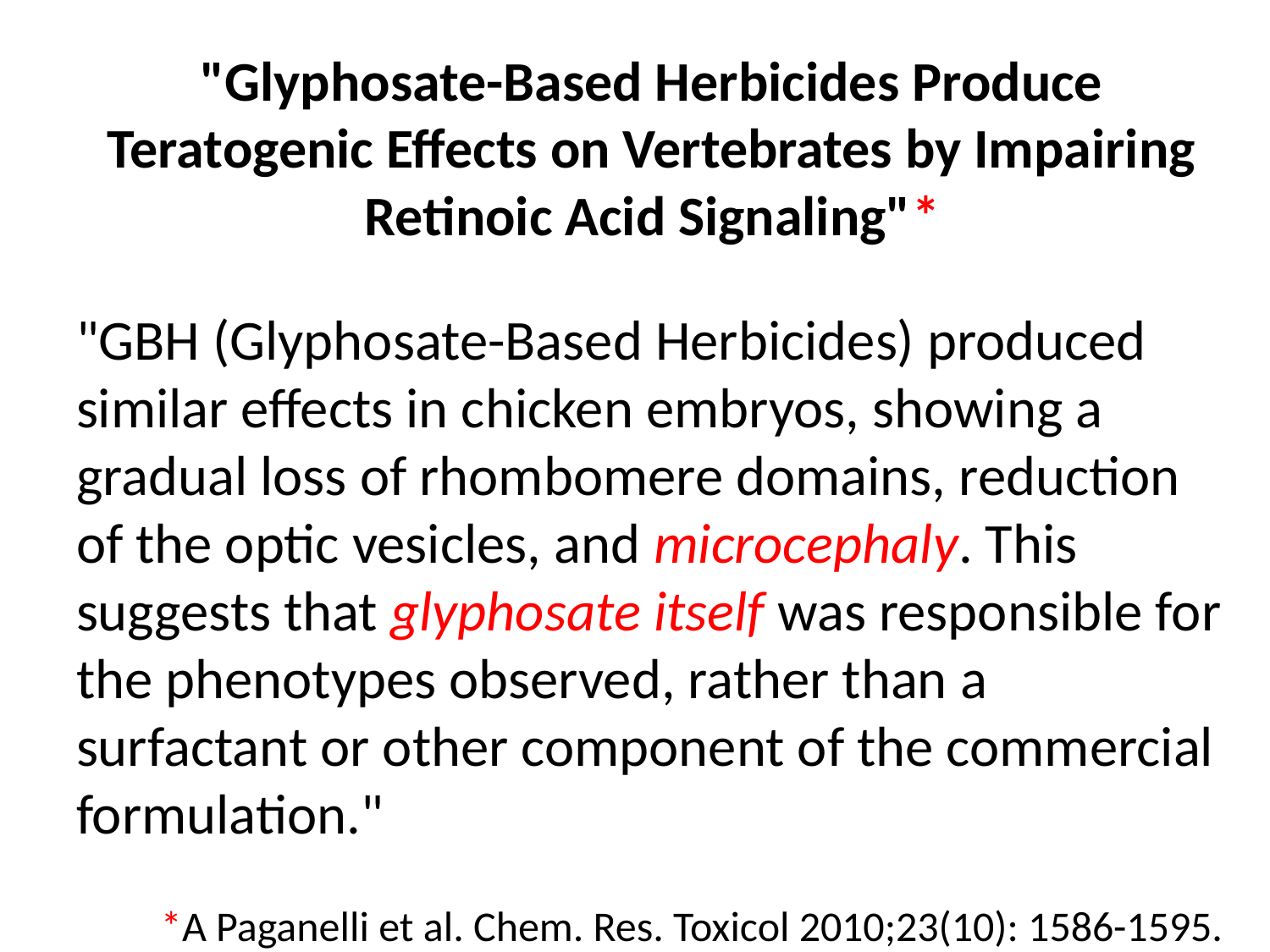

# "Glyphosate-Based Herbicides Produce Teratogenic Effects on Vertebrates by Impairing Retinoic Acid Signaling"*
"GBH (Glyphosate-Based Herbicides) produced similar effects in chicken embryos, showing a gradual loss of rhombomere domains, reduction of the optic vesicles, and microcephaly. This suggests that glyphosate itself was responsible for the phenotypes observed, rather than a surfactant or other component of the commercial formulation."
*A Paganelli et al. Chem. Res. Toxicol 2010;23(10): 1586-1595.